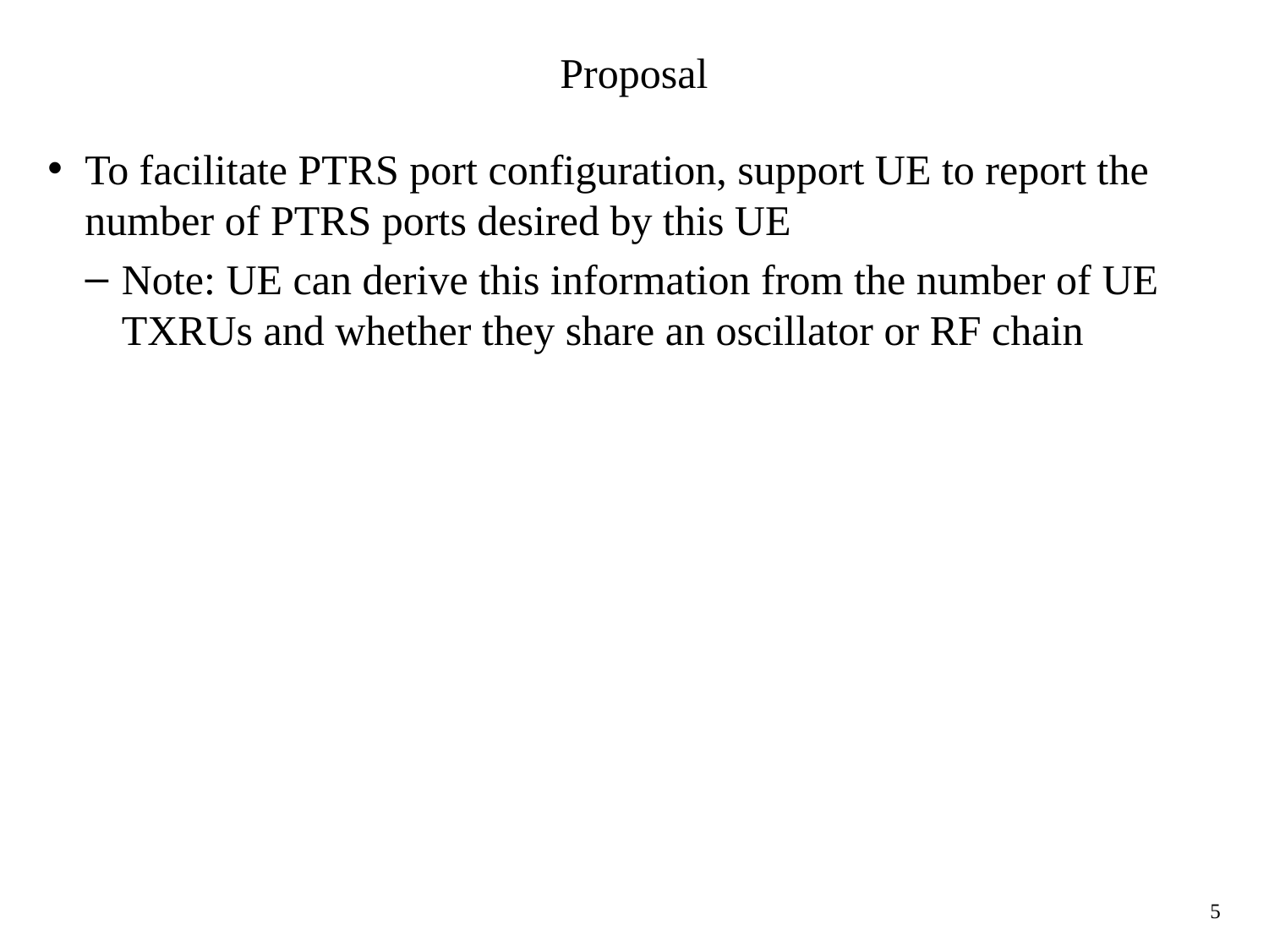

# Proposal
To facilitate PTRS port configuration, support UE to report the number of PTRS ports desired by this UE
Note: UE can derive this information from the number of UE TXRUs and whether they share an oscillator or RF chain
5